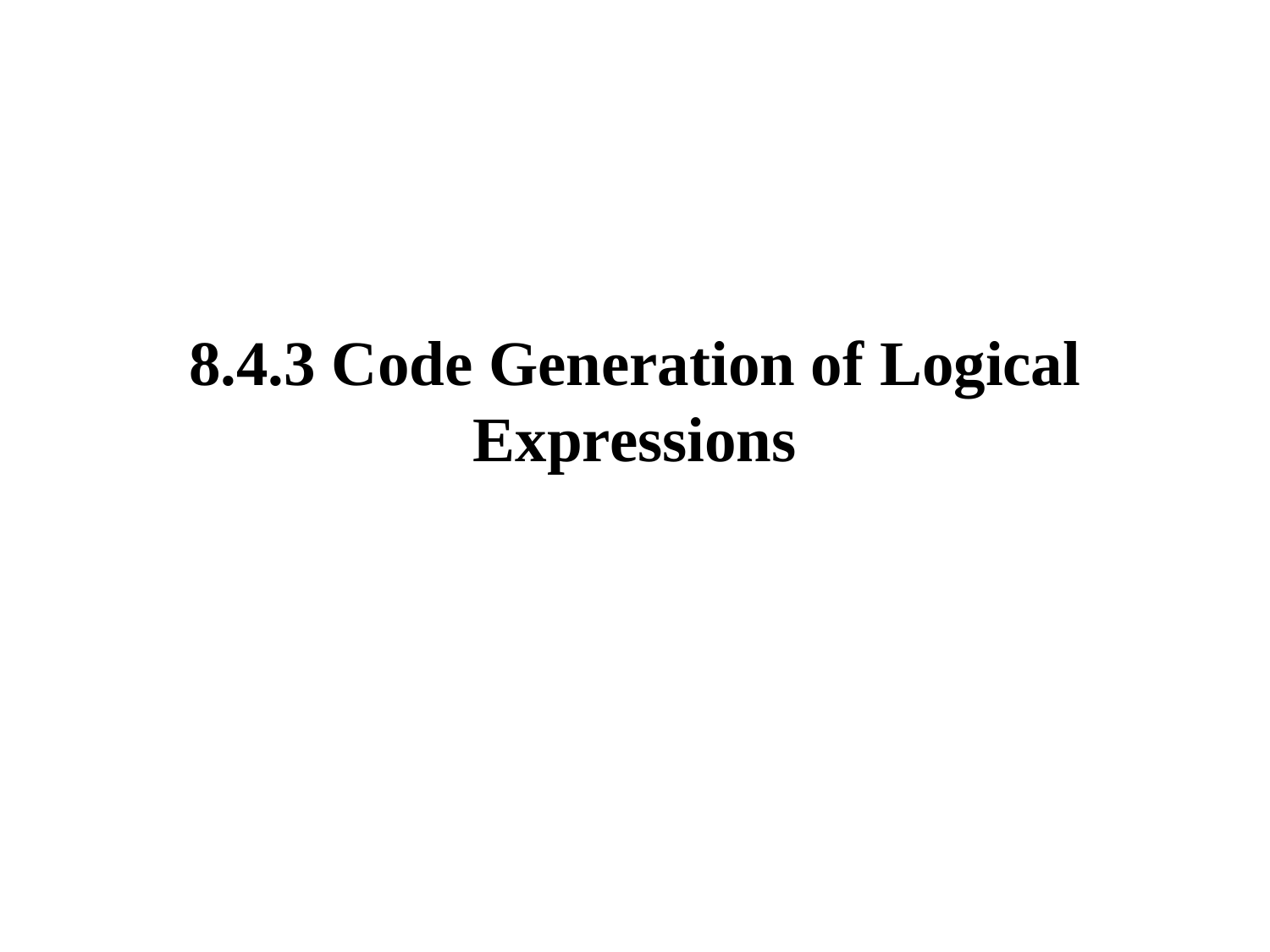

# 8.4.3 Code Generation of Logical Expressions